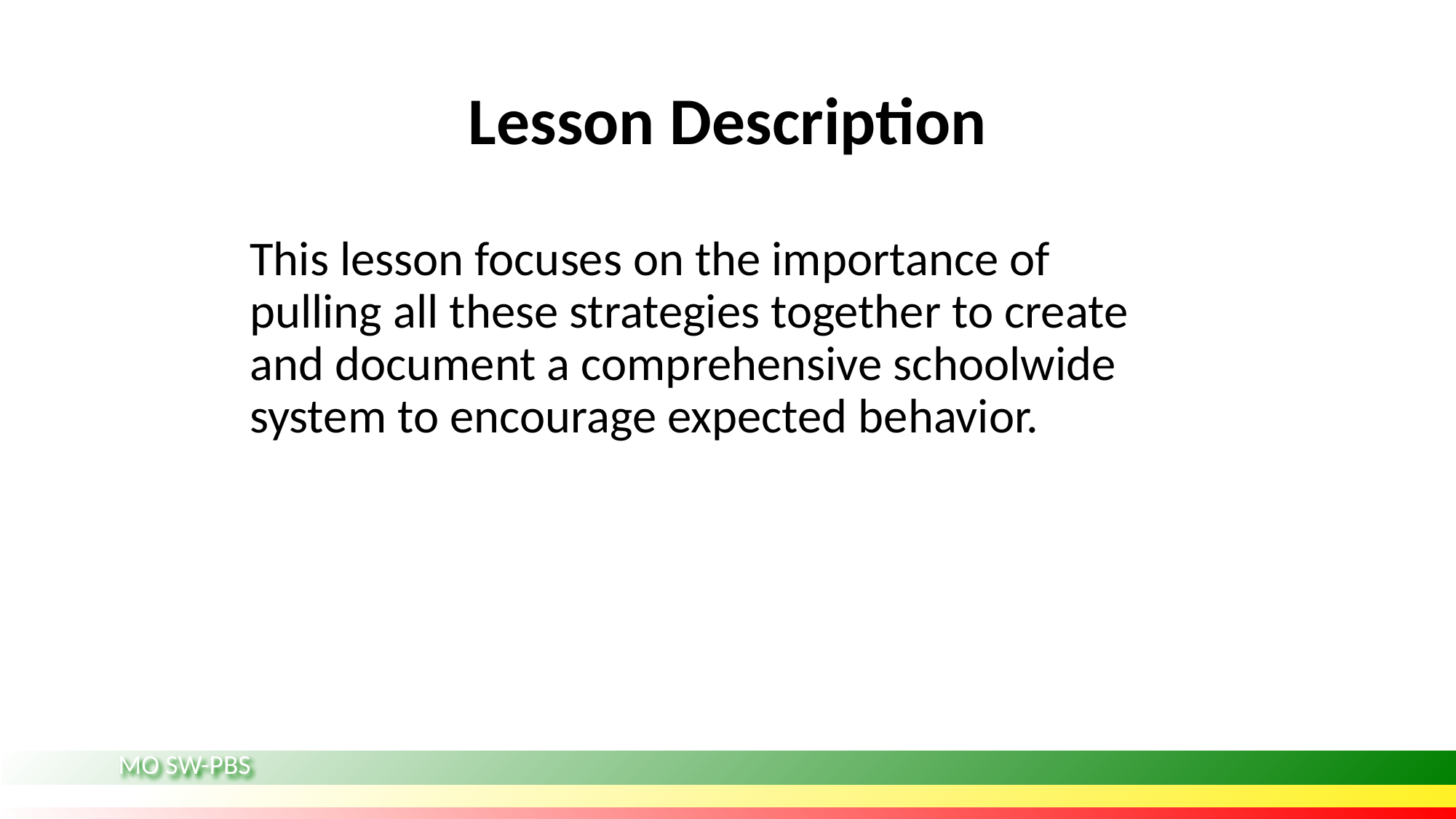

# Lesson Description
This lesson focuses on the importance of pulling all these strategies together to create and document a comprehensive schoolwide system to encourage expected behavior.